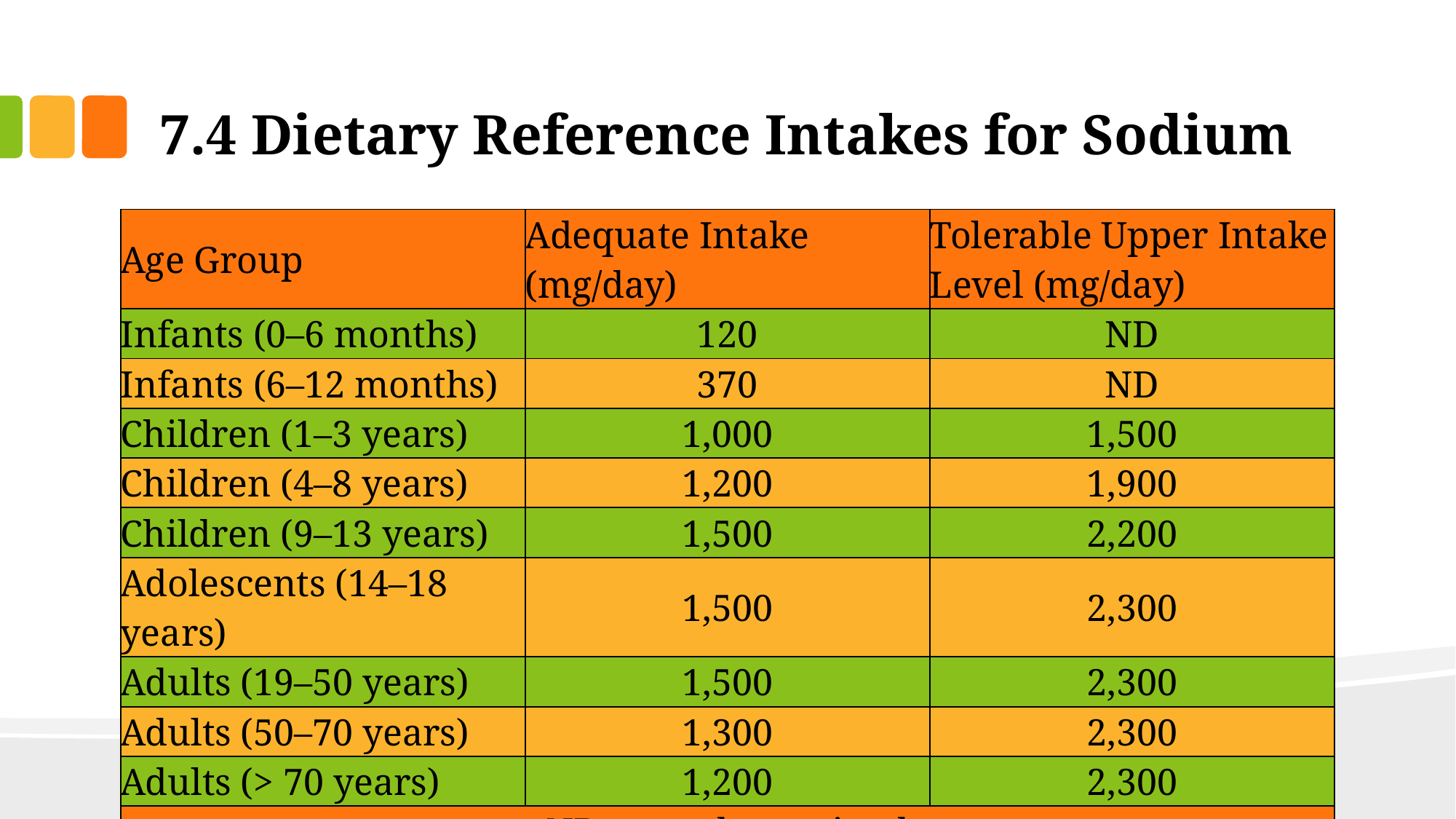

# 7.4 Dietary Reference Intakes for Sodium
| Age Group | Adequate Intake (mg/day) | Tolerable Upper Intake Level (mg/day) |
| --- | --- | --- |
| Infants (0–6 months) | 120 | ND |
| Infants (6–12 months) | 370 | ND |
| Children (1–3 years) | 1,000 | 1,500 |
| Children (4–8 years) | 1,200 | 1,900 |
| Children (9–13 years) | 1,500 | 2,200 |
| Adolescents (14–18 years) | 1,500 | 2,300 |
| Adults (19–50 years) | 1,500 | 2,300 |
| Adults (50–70 years) | 1,300 | 2,300 |
| Adults (> 70 years) | 1,200 | 2,300 |
| ND = not determined |  |  |